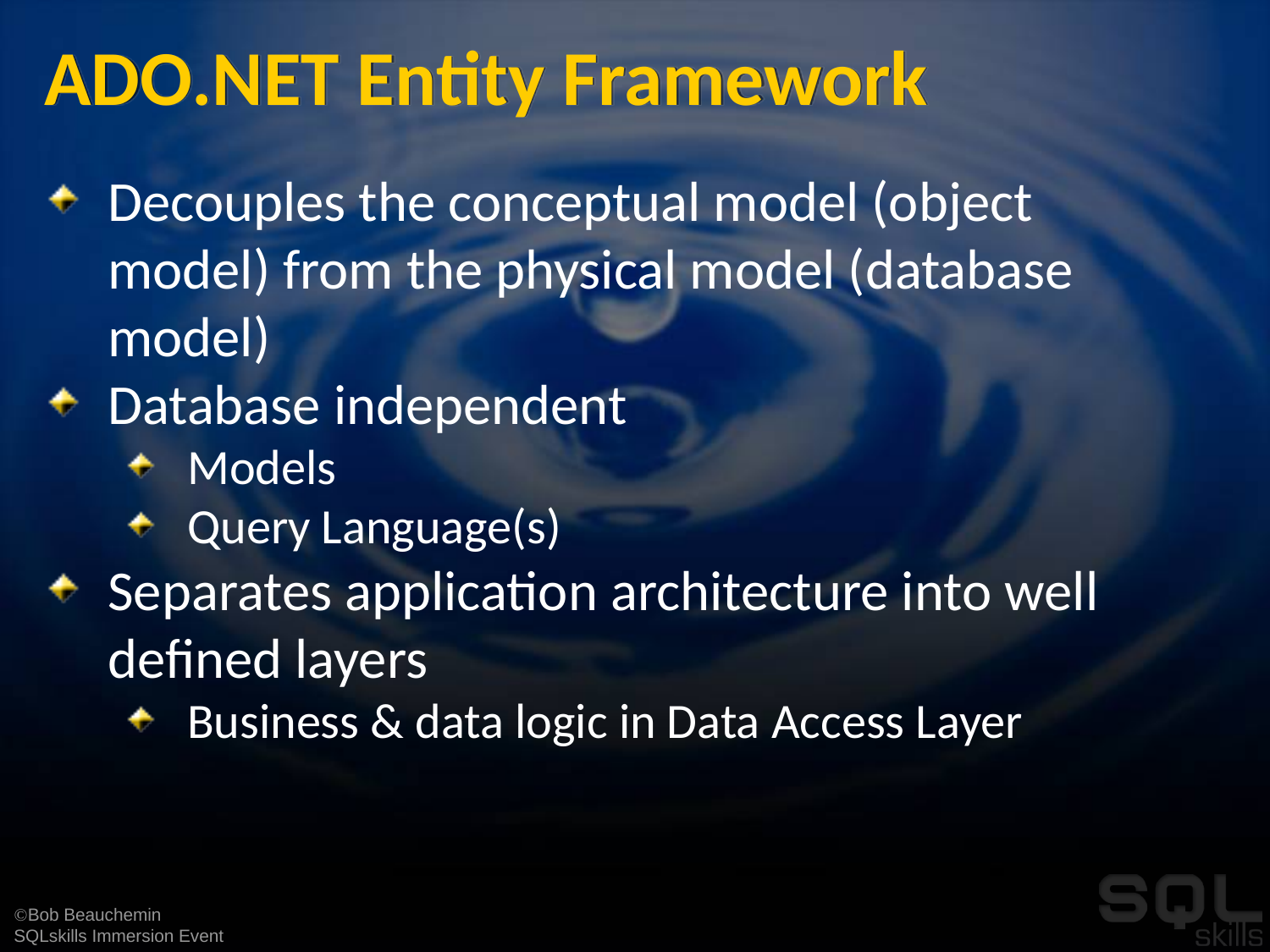

# ADO.NET Entity Framework
Decouples the conceptual model (object model) from the physical model (database model)
Database independent
Models
Query Language(s)
Separates application architecture into well defined layers
Business & data logic in Data Access Layer